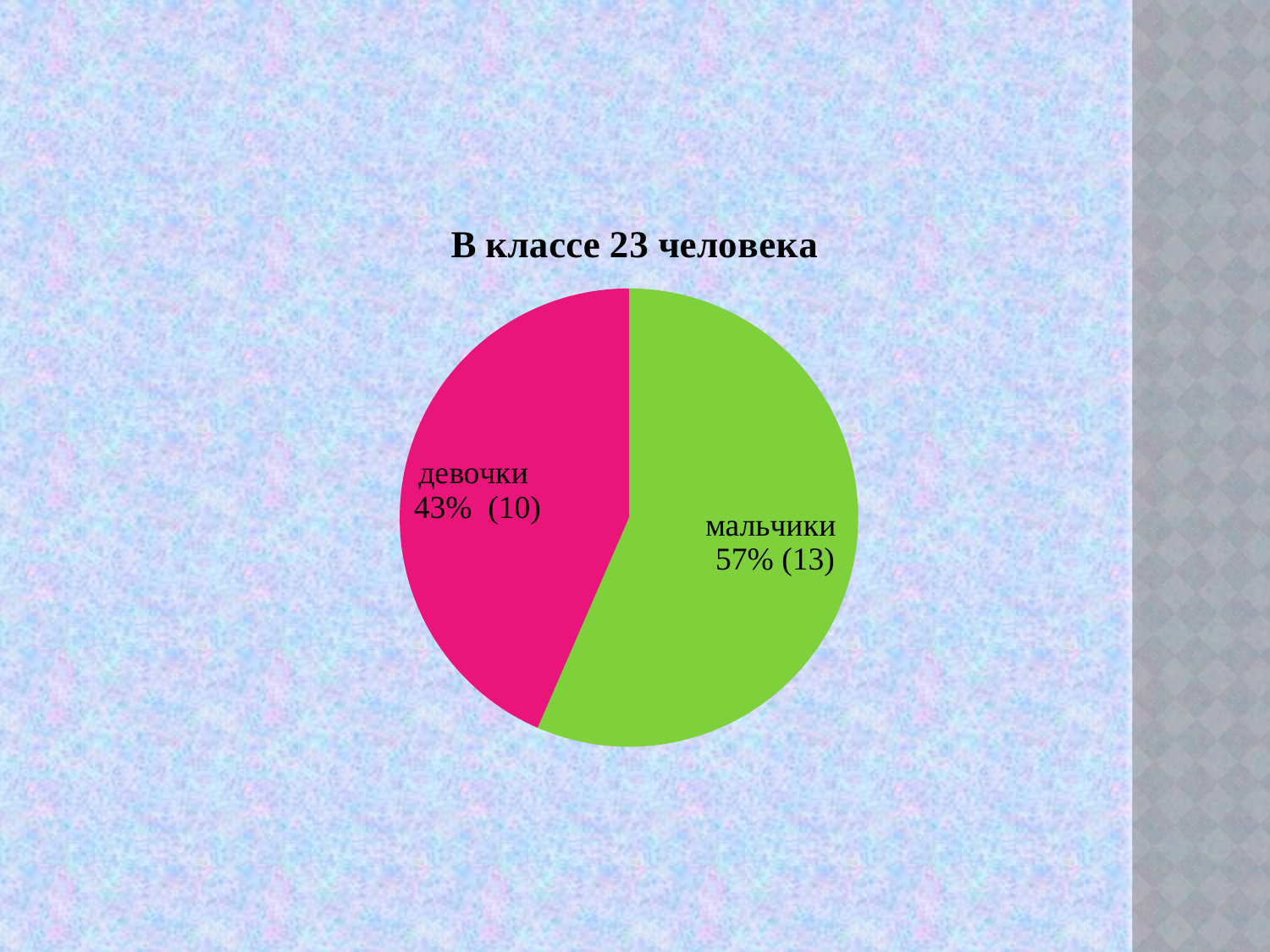

#

### Chart:

| Category | В классе 23 человека |
|---|---|
| мальчики  | 13.0 |
| девочки  | 10.0 |